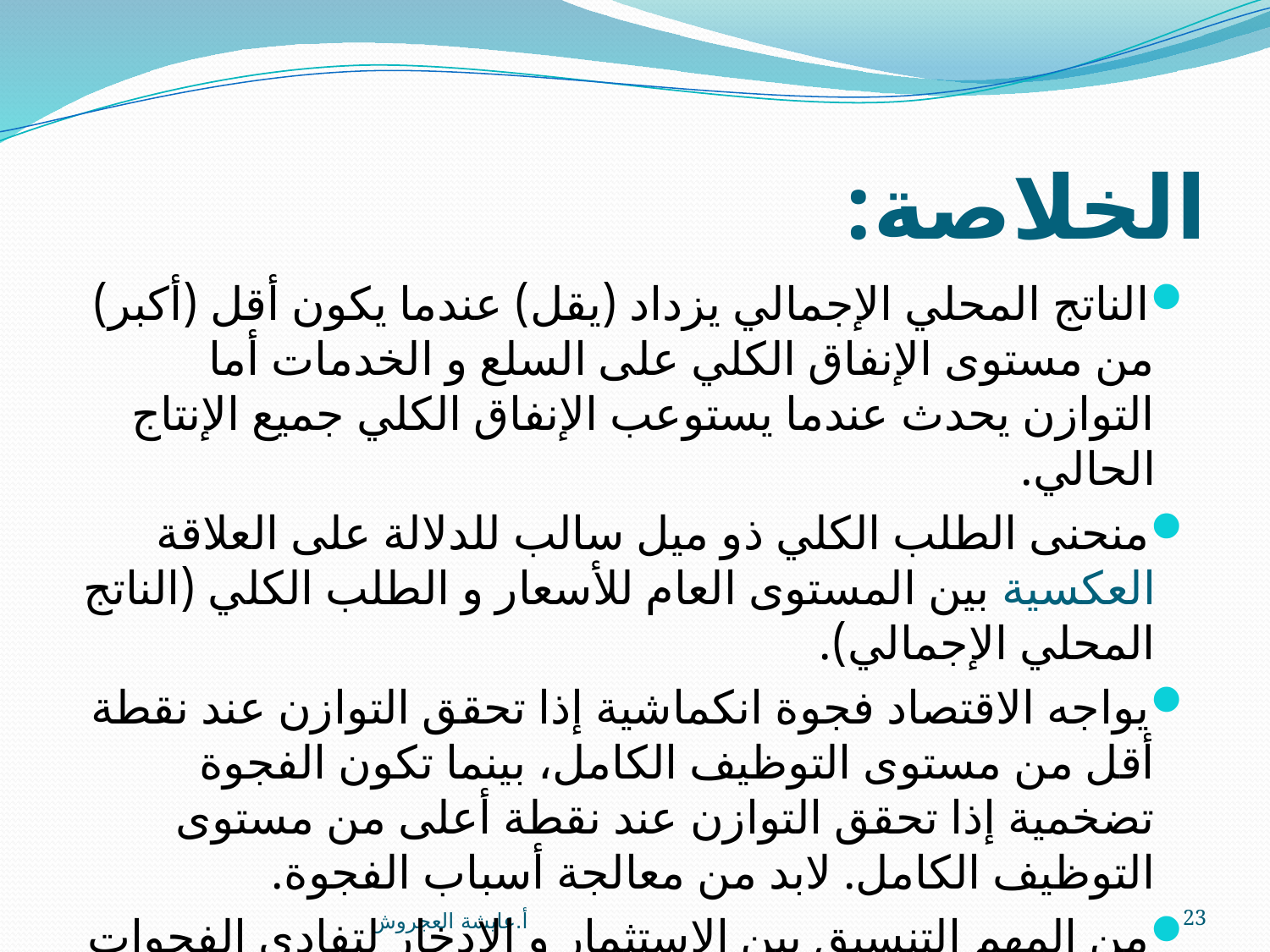

# الخلاصة:
الناتج المحلي الإجمالي يزداد (يقل) عندما يكون أقل (أكبر) من مستوى الإنفاق الكلي على السلع و الخدمات أما التوازن يحدث عندما يستوعب الإنفاق الكلي جميع الإنتاج الحالي.
منحنى الطلب الكلي ذو ميل سالب للدلالة على العلاقة العكسية بين المستوى العام للأسعار و الطلب الكلي (الناتج المحلي الإجمالي).
يواجه الاقتصاد فجوة انكماشية إذا تحقق التوازن عند نقطة أقل من مستوى التوظيف الكامل، بينما تكون الفجوة تضخمية إذا تحقق التوازن عند نقطة أعلى من مستوى التوظيف الكامل. لابد من معالجة أسباب الفجوة.
من المهم التنسيق بين الاستثمار و الادخار لتفادي الفجوات و مشاكلها.

أ.عايشة العجروش
23